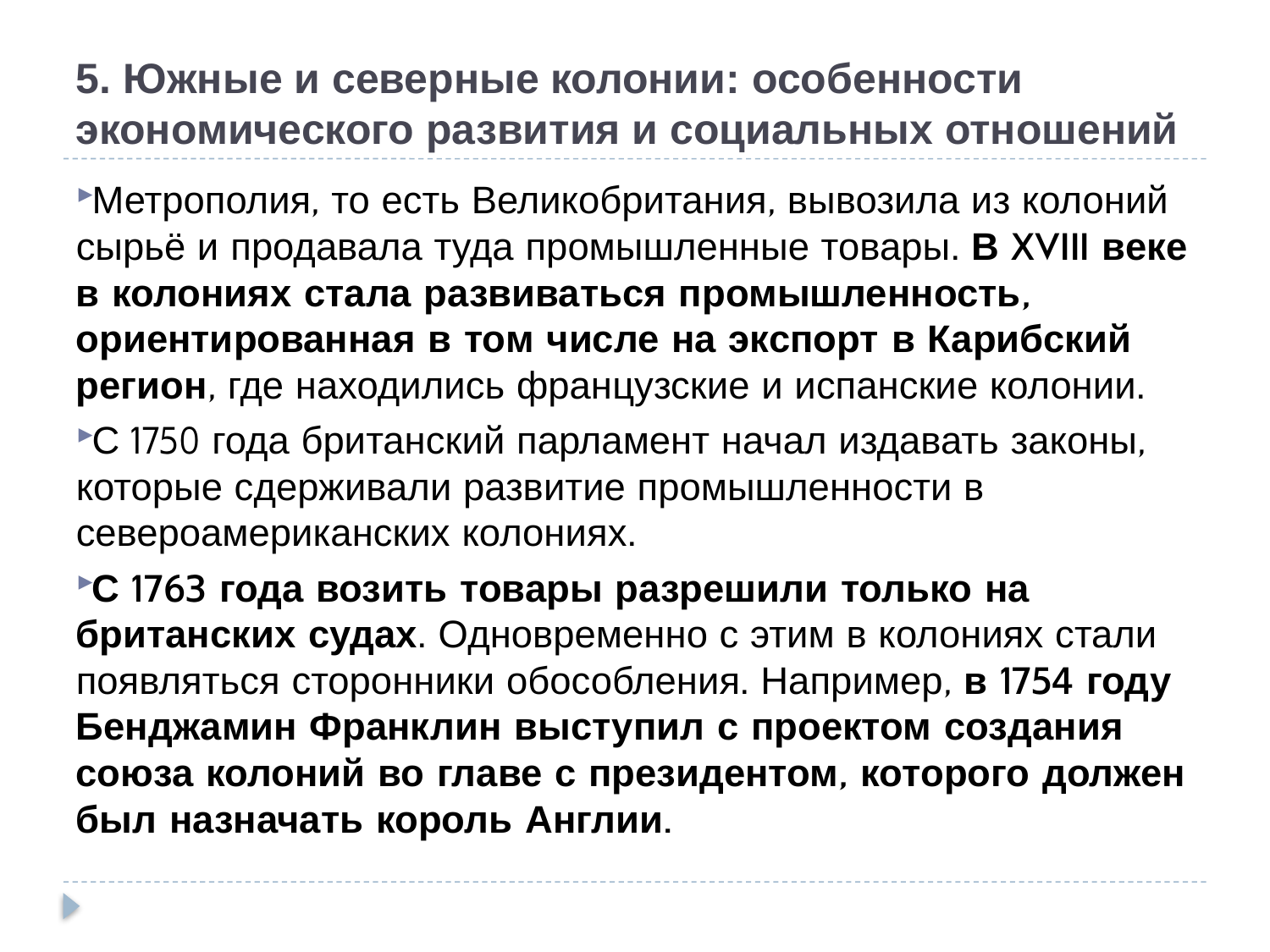

# 5. Южные и северные колонии: особенности экономического развития и социальных отношений
Метрополия, то есть Великобритания, вывозила из колоний сырьё и продавала туда промышленные товары. В XVIII веке в колониях стала развиваться промышленность, ориентированная в том числе на экспорт в Карибский регион, где находились французские и испанские колонии.
С 1750 года британский парламент начал издавать законы, которые сдерживали развитие промышленности в североамериканских колониях.
С 1763 года возить товары разрешили только на британских судах. Одновременно с этим в колониях стали появляться сторонники обособления. Например, в 1754 году Бенджамин Франклин выступил с проектом создания союза колоний во главе с президентом, которого должен был назначать король Англии.